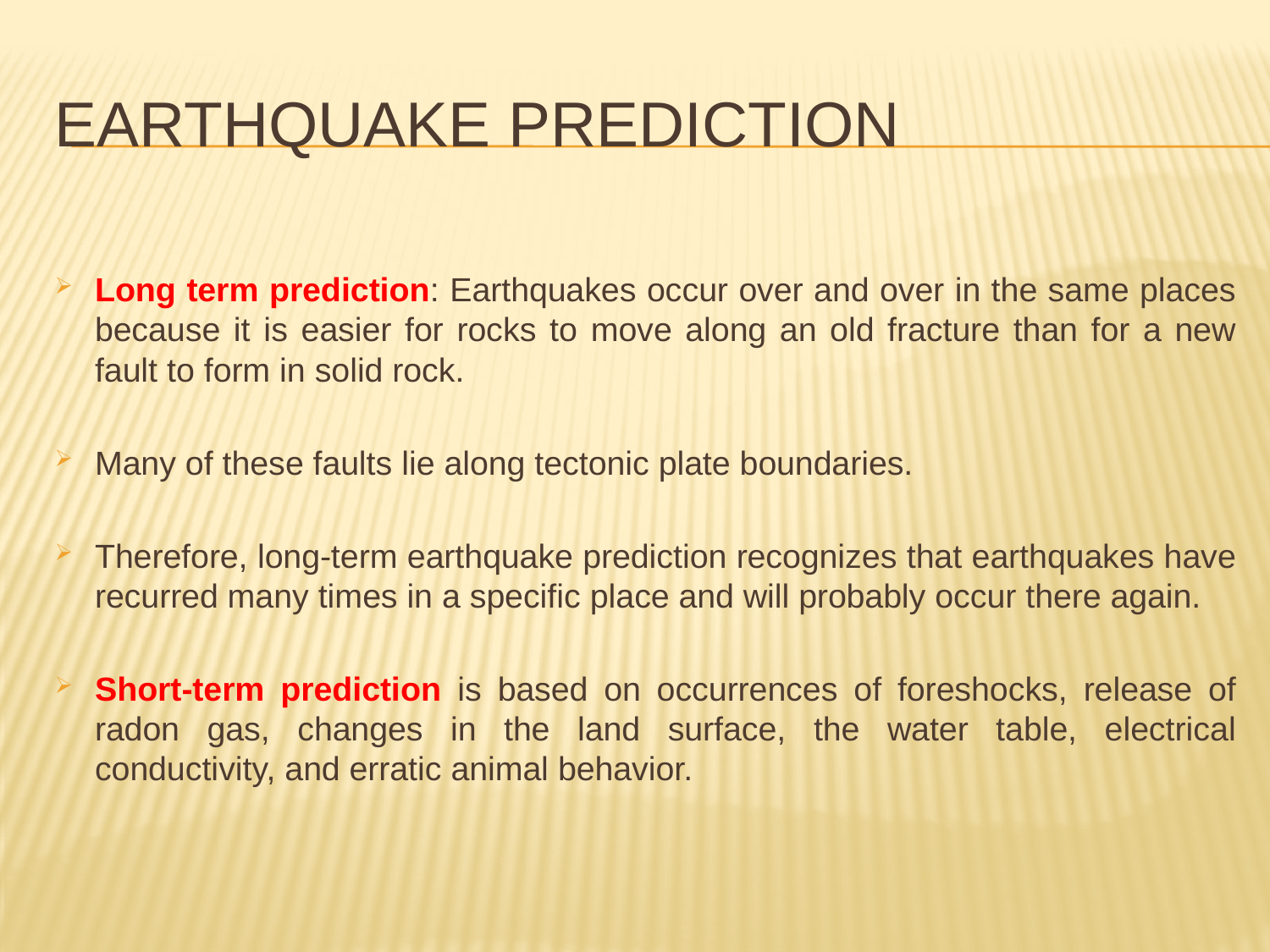

# Earthquake prediction

Long term prediction: Earthquakes occur over and over in the same places because it is easier for rocks to move along an old fracture than for a new fault to form in solid rock.

Many of these faults lie along tectonic plate boundaries.

Therefore, long-term earthquake prediction recognizes that earthquakes have recurred many times in a specific place and will probably occur there again.

Short-term prediction is based on occurrences of foreshocks, release of radon gas, changes in the land surface, the water table, electrical conductivity, and erratic animal behavior.